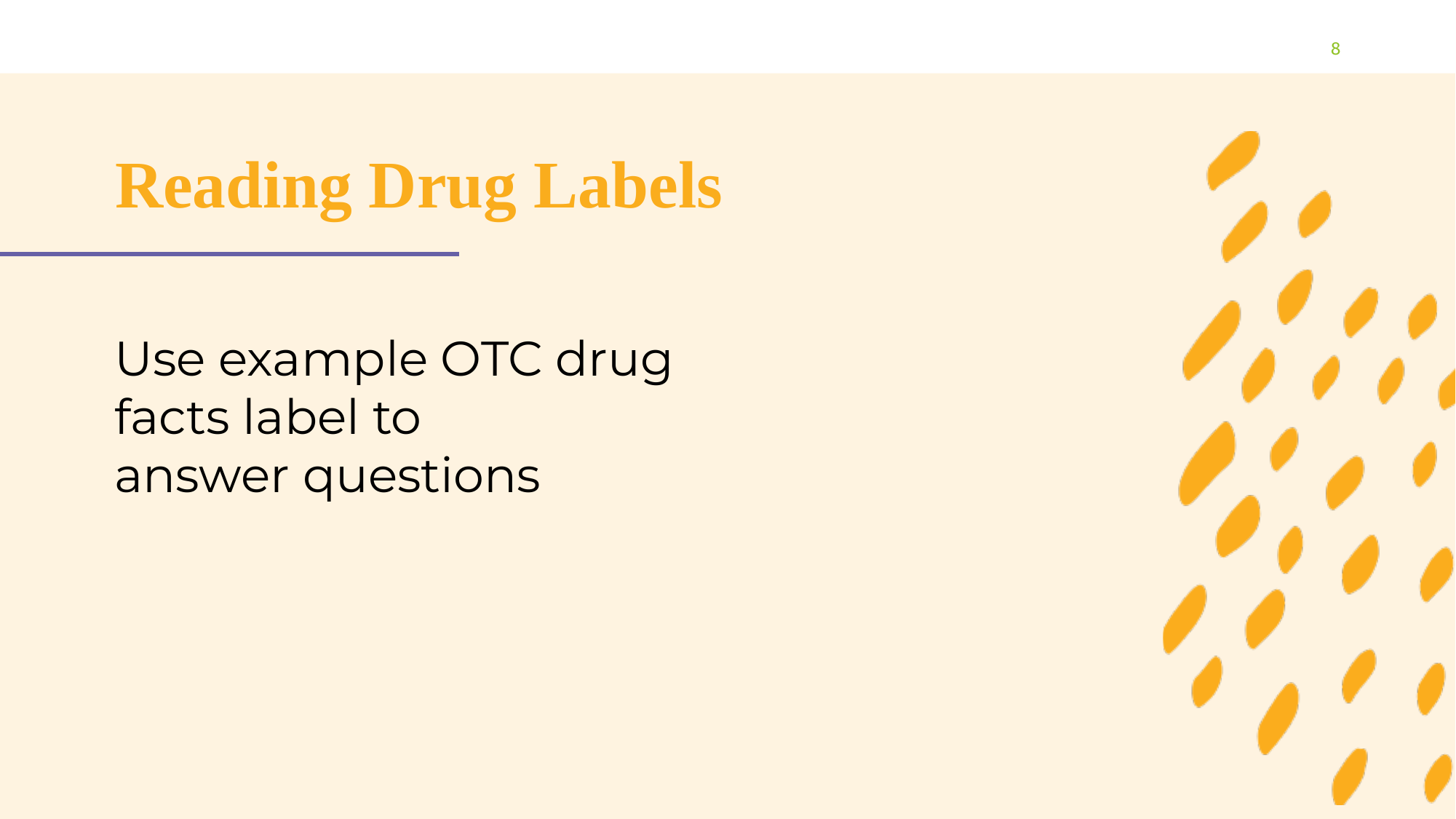

8
# Reading Drug Labels
Use example OTC drug facts label to
answer questions